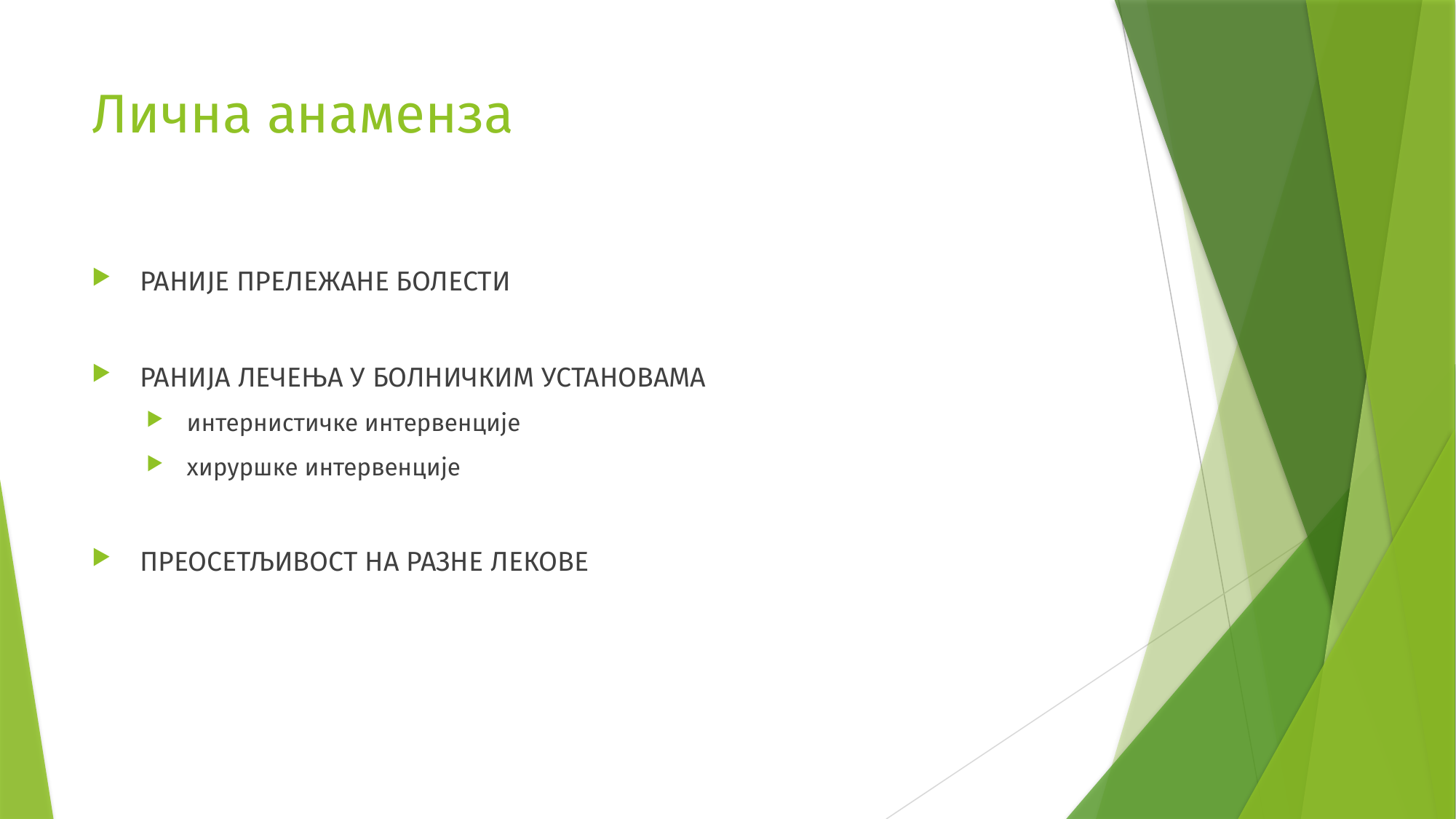

# Лична анаменза
 РАНИЈЕ ПРЕЛЕЖАНЕ БОЛЕСТИ

 РАНИЈА ЛЕЧЕЊА У БОЛНИЧКИМ УСТАНОВАМА
 интернистичке интервенције
 хируршке интервенције

 ПРЕОСЕТЉИВОСТ НА РАЗНЕ ЛЕКОВЕ